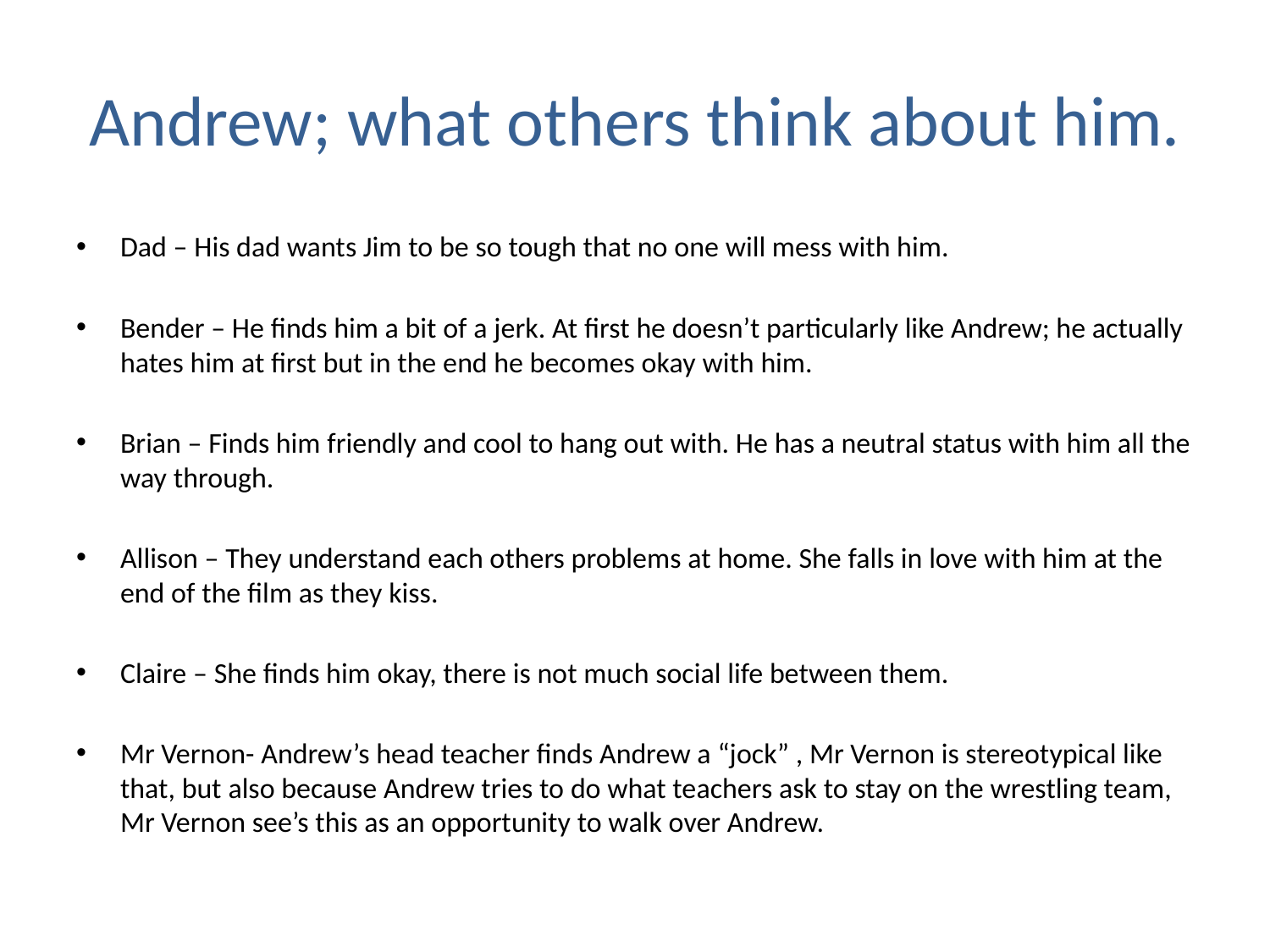

# Andrew; what others think about him.
Dad – His dad wants Jim to be so tough that no one will mess with him.

Bender – He finds him a bit of a jerk. At first he doesn’t particularly like Andrew; he actually hates him at first but in the end he becomes okay with him.

Brian – Finds him friendly and cool to hang out with. He has a neutral status with him all the way through.

Allison – They understand each others problems at home. She falls in love with him at the end of the film as they kiss.

Claire – She finds him okay, there is not much social life between them.

Mr Vernon- Andrew’s head teacher finds Andrew a “jock” , Mr Vernon is stereotypical like that, but also because Andrew tries to do what teachers ask to stay on the wrestling team, Mr Vernon see’s this as an opportunity to walk over Andrew.